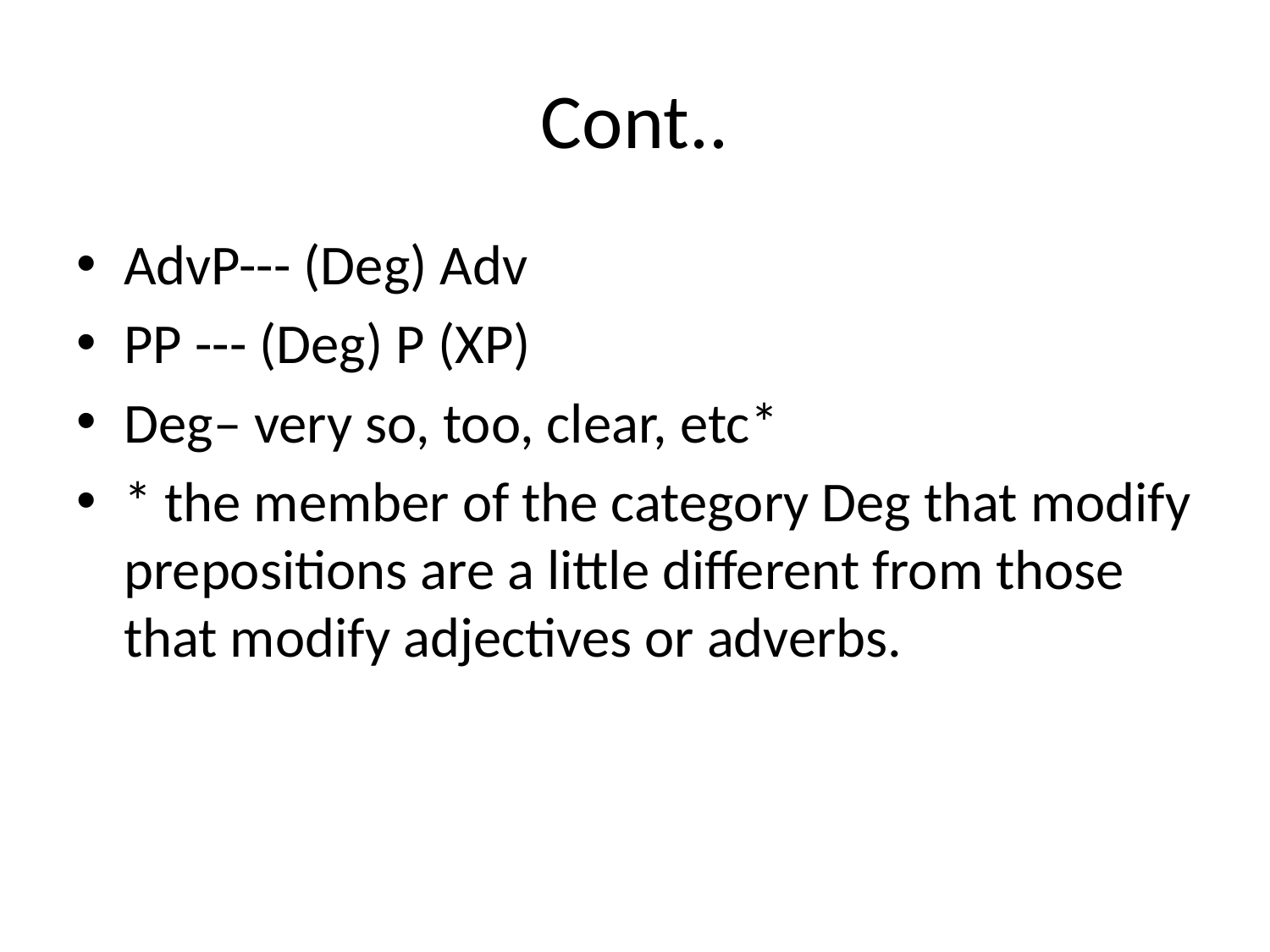

# Cont..
AdvP--- (Deg) Adv
PP --- (Deg) P (XP)
Deg– very so, too, clear, etc*
* the member of the category Deg that modify prepositions are a little different from those that modify adjectives or adverbs.